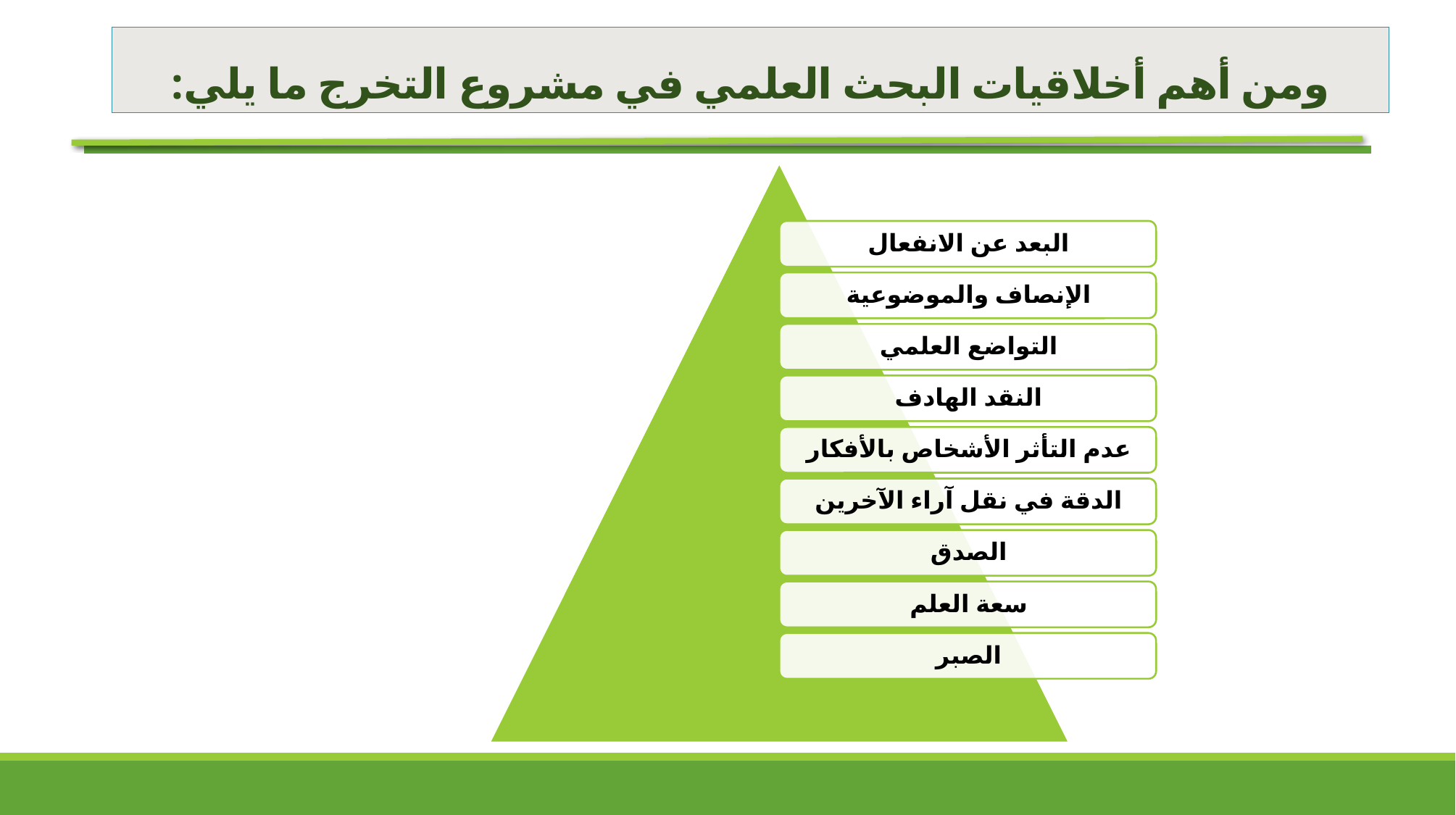

# ومن أهم أخلاقيات البحث العلمي في مشروع التخرج ما يلي:
البعد عن الانفعال
الإنصاف والموضوعية
التواضع العلمي
النقد الهادف
عدم التأثر الأشخاص بالأفكار
الدقة في نقل آراء الآخرين
الصدق
سعة العلم
الصبر